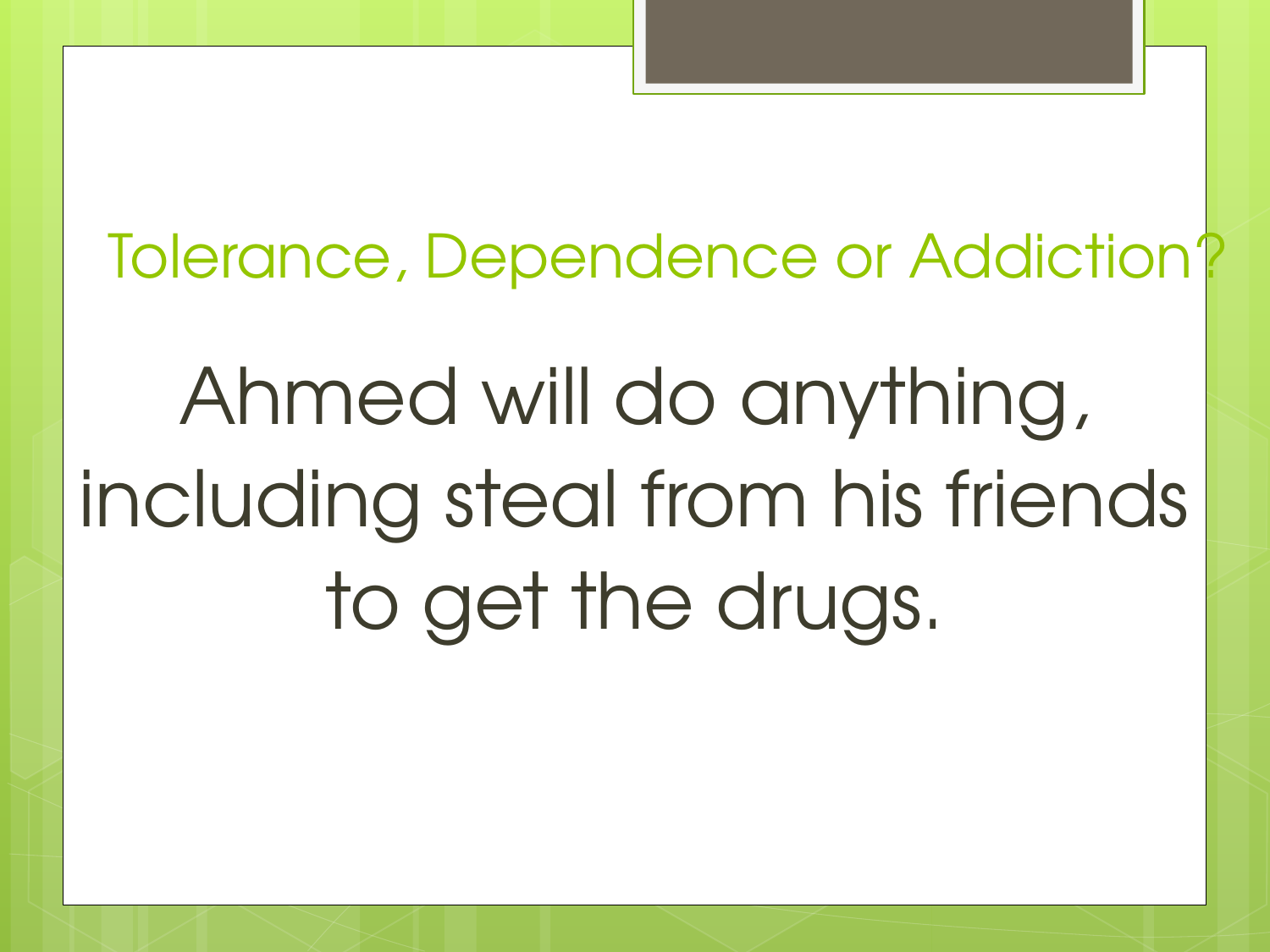

# Tolerance, Dependence or Addiction?

Ahmed will do anything, including steal from his friends to get the drugs.